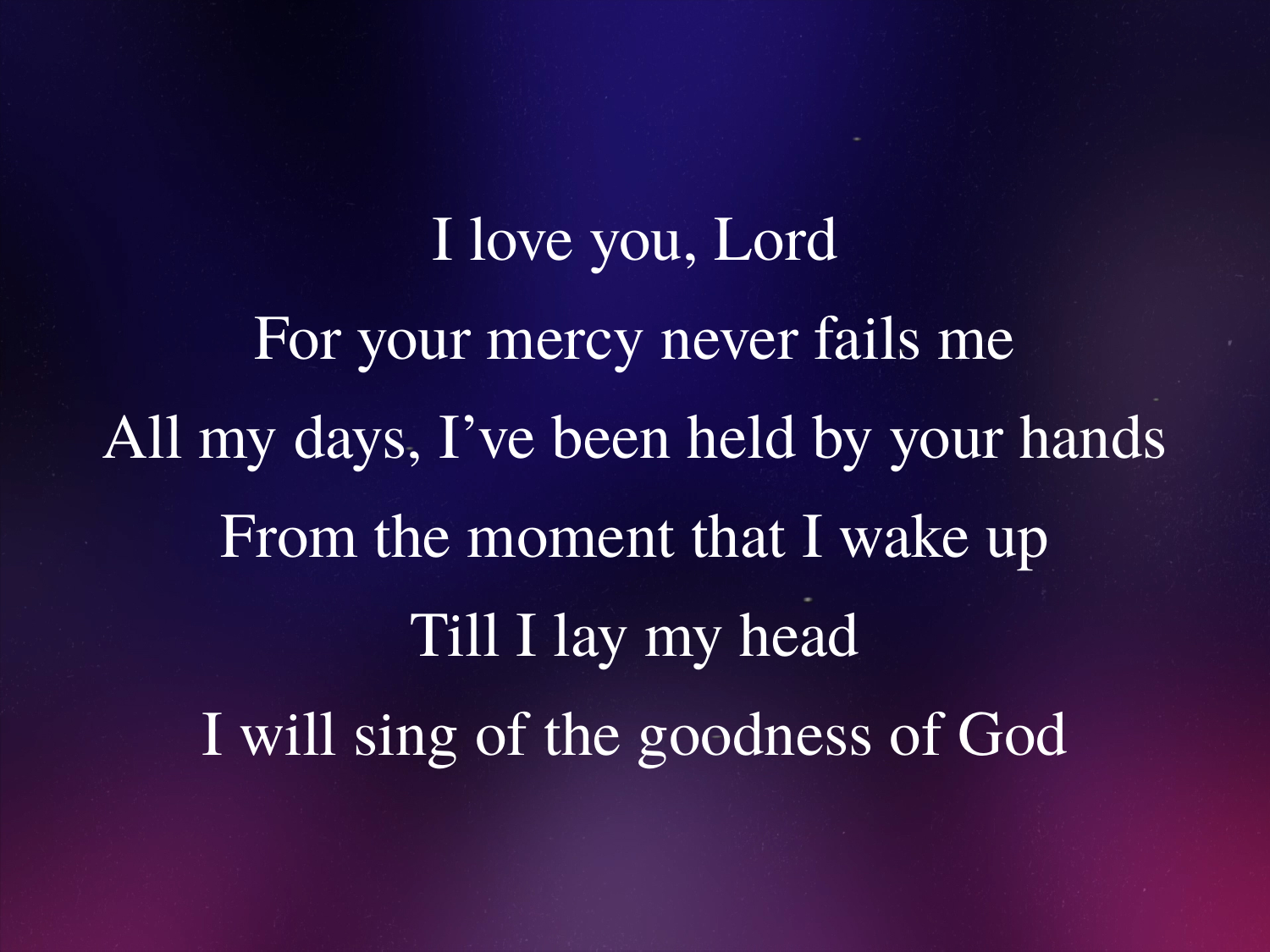

# I love you, Lord For your mercy never fails me All my days, I’ve been held by your hands From the moment that I wake up Till I lay my head I will sing of the goodness of God